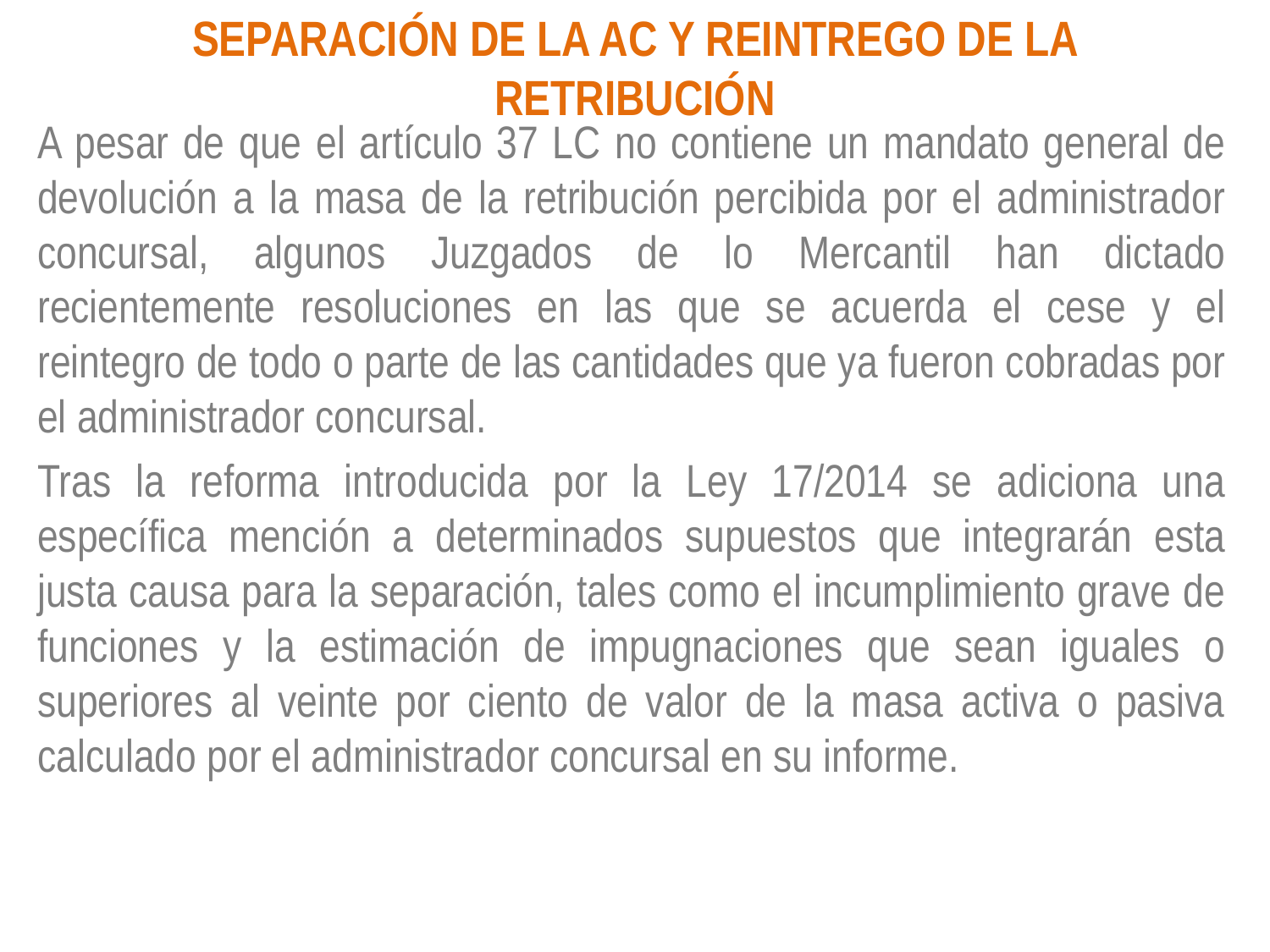

# SEPARACIÓN DE LA AC Y REINTREGO DE LA RETRIBUCIÓN
A pesar de que el artículo 37 LC no contiene un mandato general de devolución a la masa de la retribución percibida por el administrador concursal, algunos Juzgados de lo Mercantil han dictado recientemente resoluciones en las que se acuerda el cese y el reintegro de todo o parte de las cantidades que ya fueron cobradas por el administrador concursal.
Tras la reforma introducida por la Ley 17/2014 se adiciona una específica mención a determinados supuestos que integrarán esta justa causa para la separación, tales como el incumplimiento grave de funciones y la estimación de impugnaciones que sean iguales o superiores al veinte por ciento de valor de la masa activa o pasiva calculado por el administrador concursal en su informe.